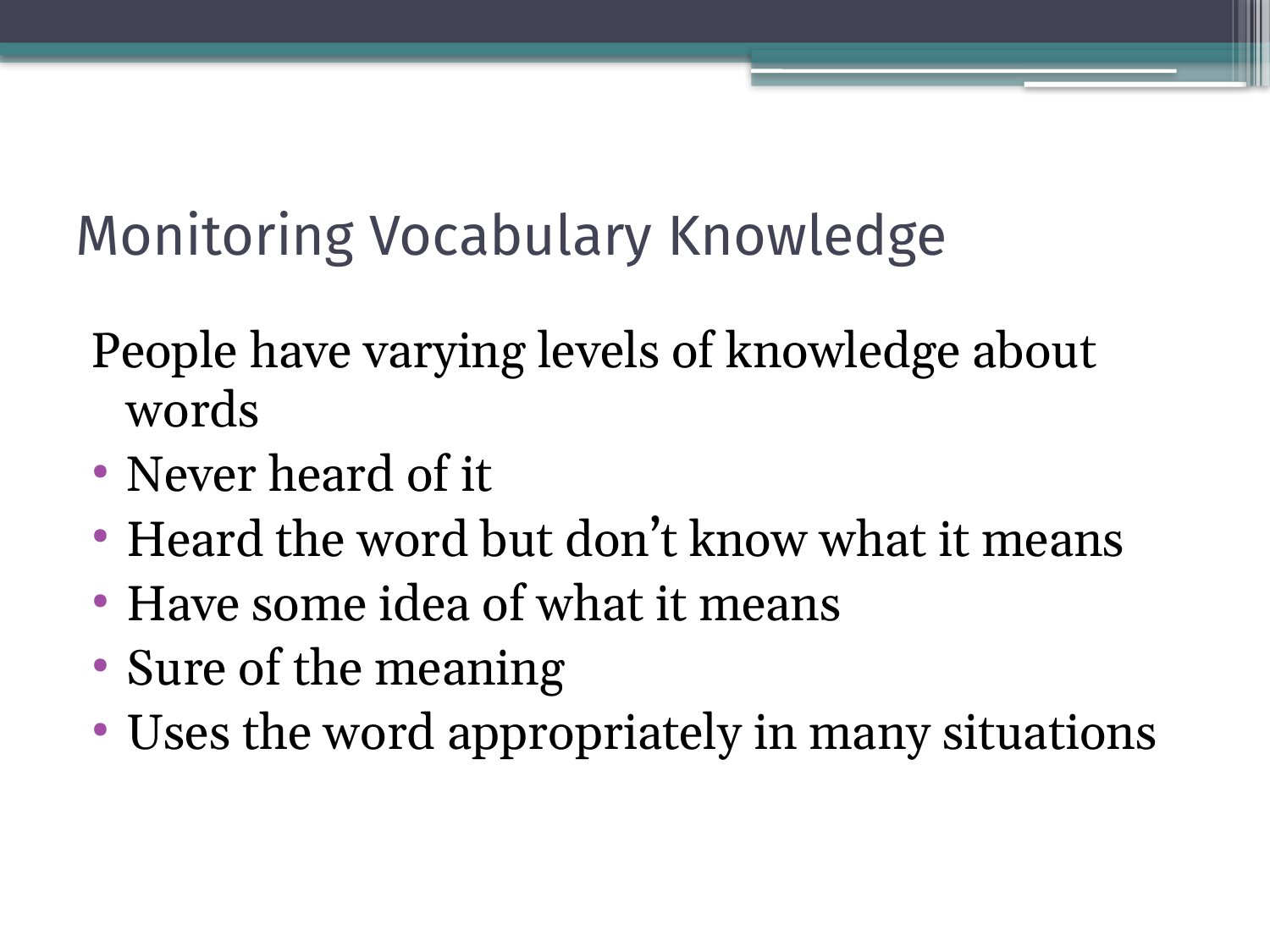

# Monitoring Vocabulary Knowledge
People have varying levels of knowledge about words
Never heard of it
Heard the word but don’t know what it means
Have some idea of what it means
Sure of the meaning
Uses the word appropriately in many situations